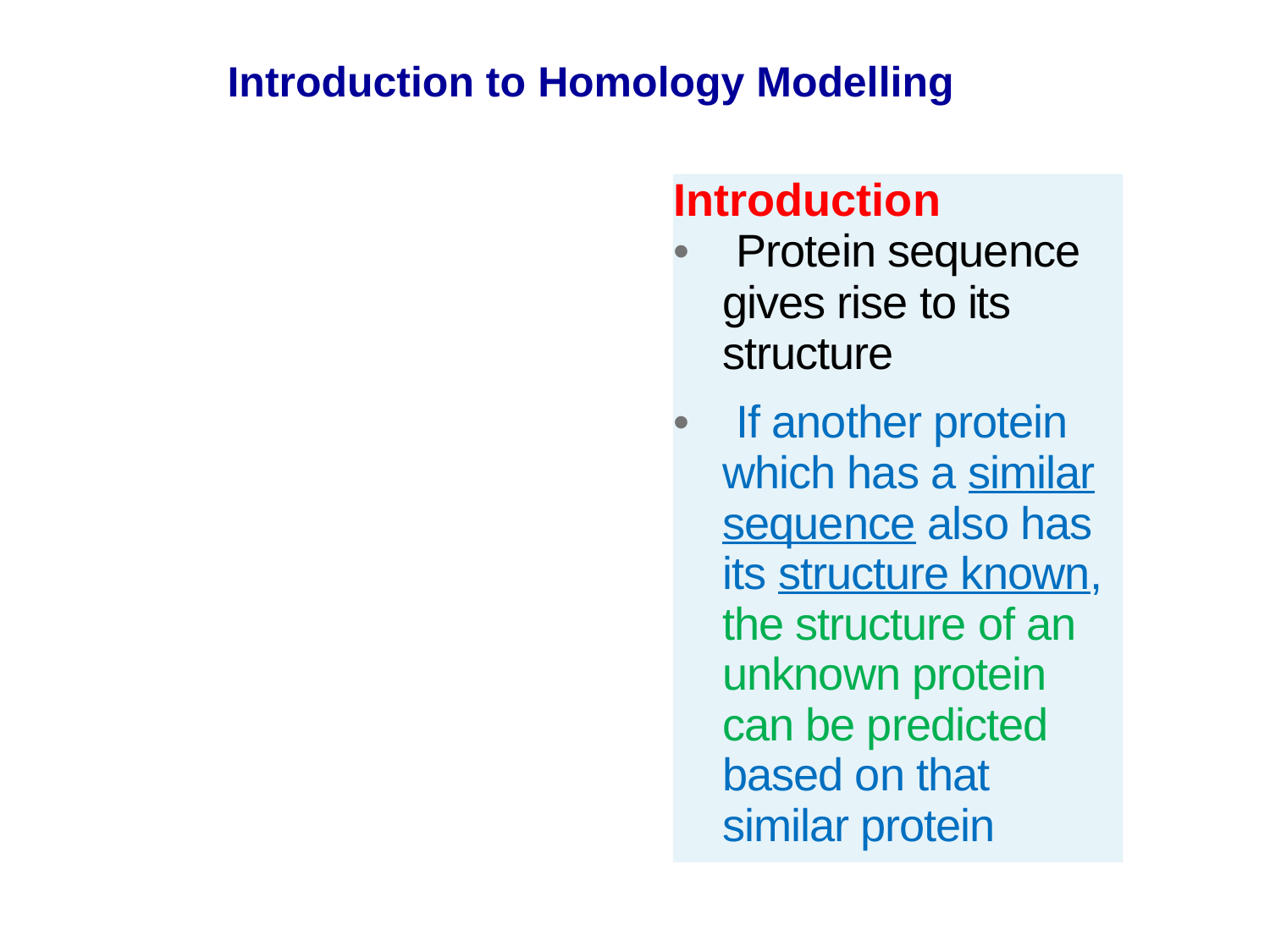

Introduction to Homology Modelling
Introduction
•    Protein sequence gives rise to its structure
•    If another protein which has a similar sequence also has its structure known, the structure of an unknown protein can be predicted based on that similar protein